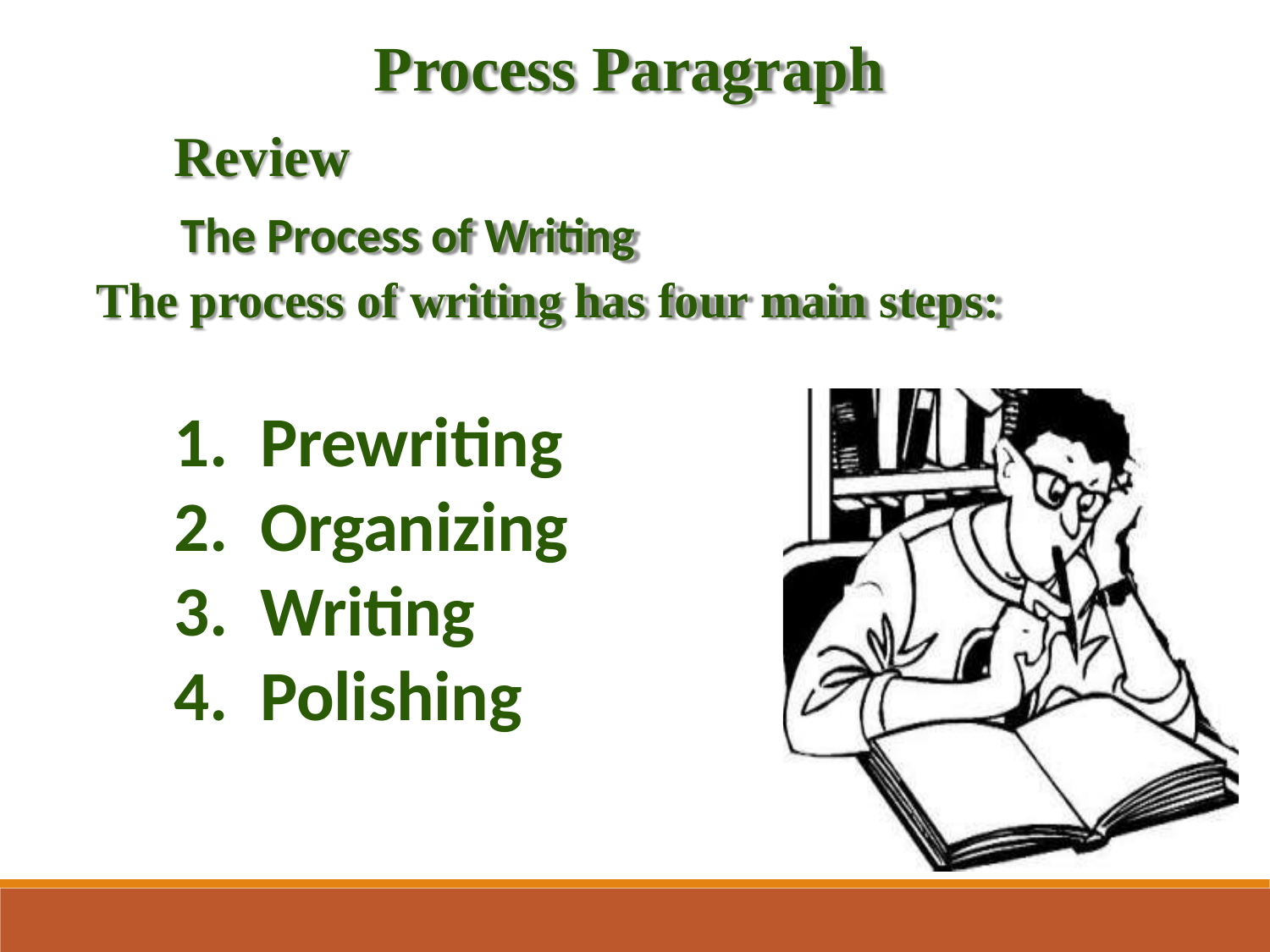

Process Paragraph
Review
The Process of Writing
The process of writing has four main steps:

Prewriting
Organizing
Writing
Polishing